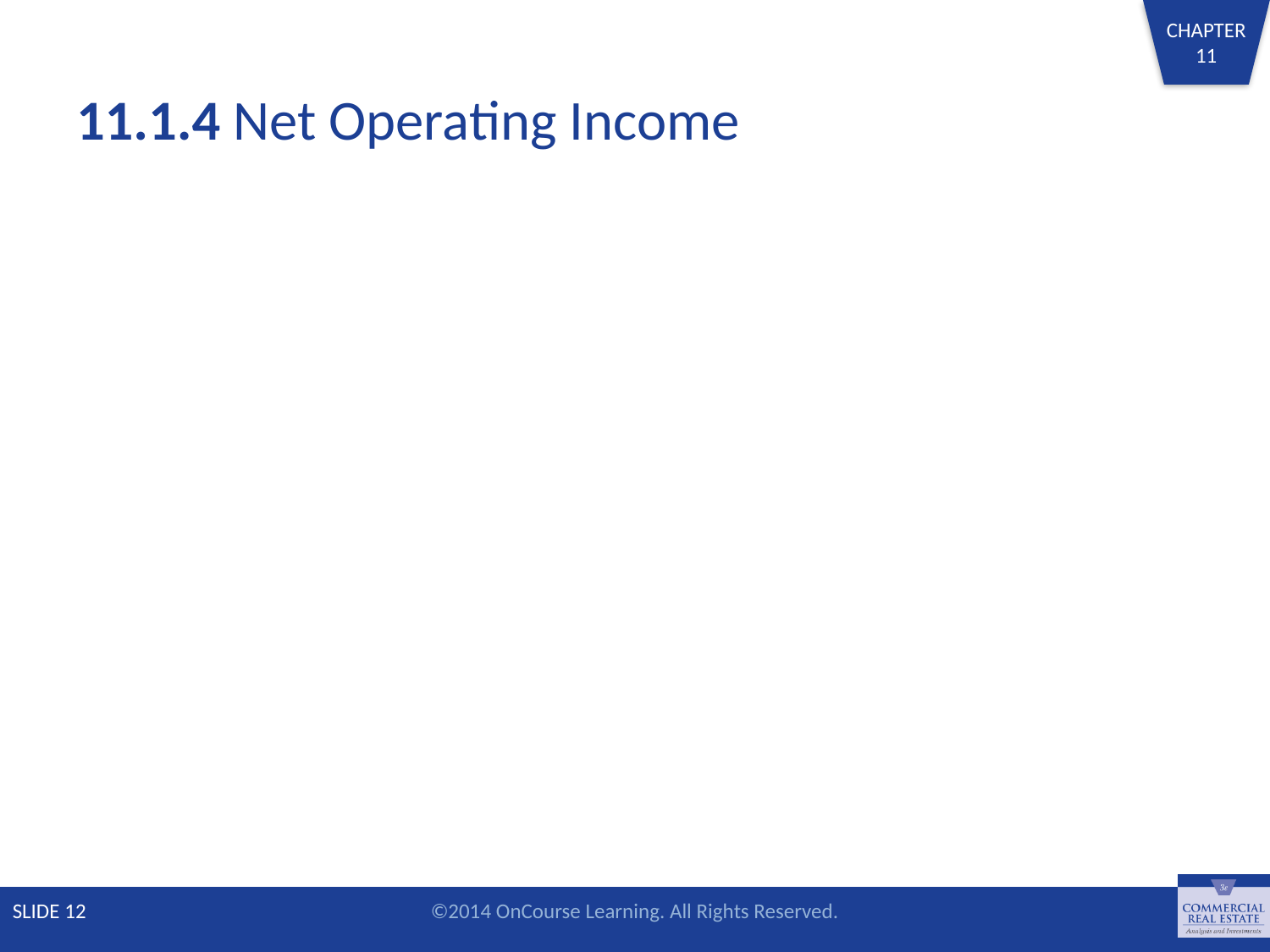

# 11.1.4 Net Operating Income

SLIDE 12